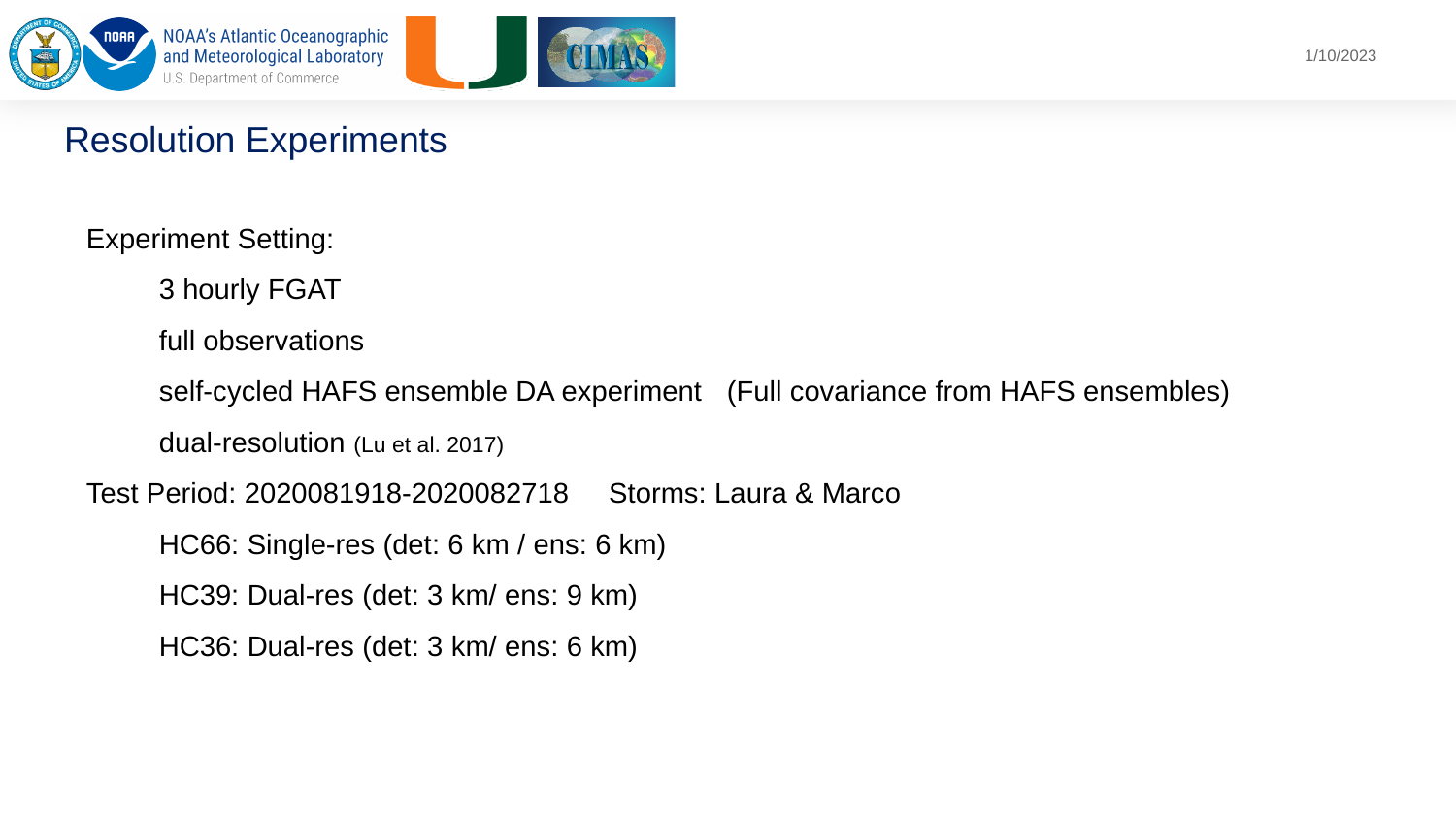

# Resolution Experiments

Experiment Setting:
3 hourly FGAT
full observations
self-cycled HAFS ensemble DA experiment   (Full covariance from HAFS ensembles)
dual-resolution (Lu et al. 2017)
Test Period: 2020081918-2020082718     Storms: Laura & Marco
HC66: Single-res (det: 6 km / ens: 6 km)
HC39: Dual-res (det: 3 km/ ens: 9 km)
HC36: Dual-res (det: 3 km/ ens: 6 km)